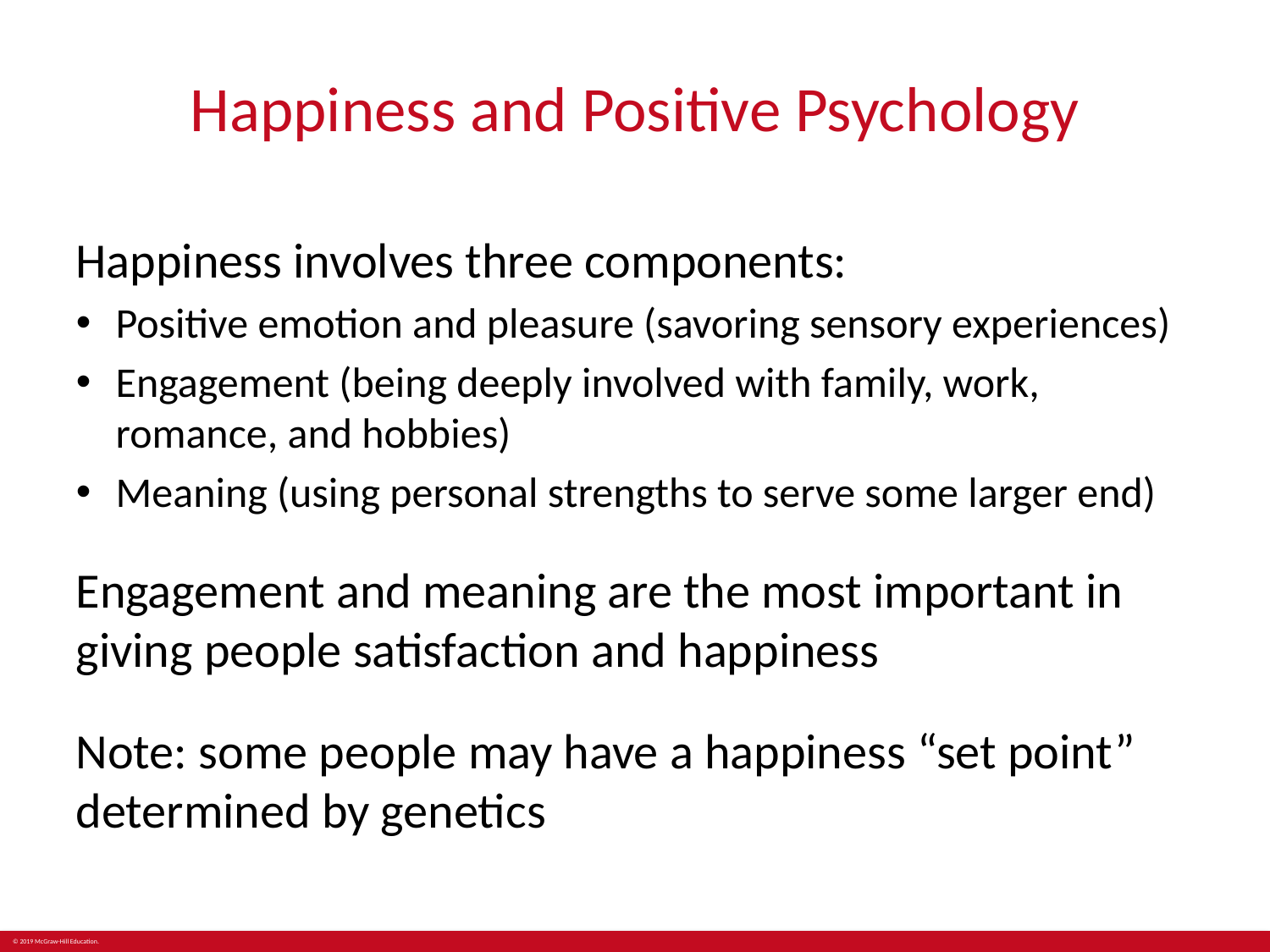

# Happiness and Positive Psychology
Happiness involves three components:
Positive emotion and pleasure (savoring sensory experiences)
Engagement (being deeply involved with family, work, romance, and hobbies)
Meaning (using personal strengths to serve some larger end)
Engagement and meaning are the most important in giving people satisfaction and happiness
Note: some people may have a happiness “set point” determined by genetics